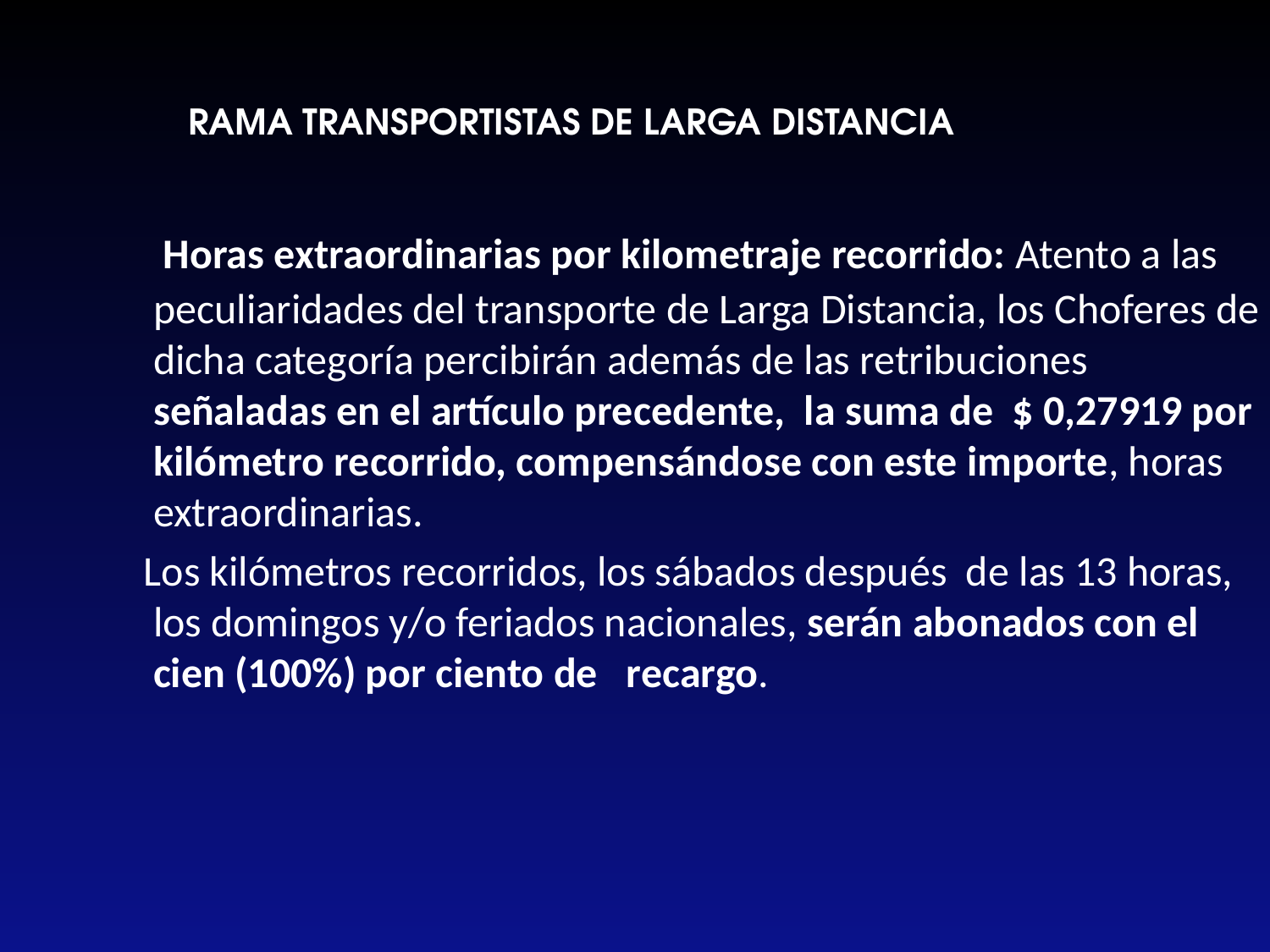

RAMA TRANSPORTISTAS DE LARGA DISTANCIA
    Horas extraordinarias por kilometraje recorrido: Atento a las peculiaridades del transporte de Larga Distancia, los Choferes de dicha categoría percibirán además de las retribuciones señaladas en el artículo precedente,  la suma de  $ 0,27919 por kilómetro recorrido, compensándose con este importe, horas extraordinarias.
    Los kilómetros recorridos, los sábados después  de las 13 horas, los domingos y/o feriados nacionales, serán abonados con el cien (100%) por ciento de   recargo.